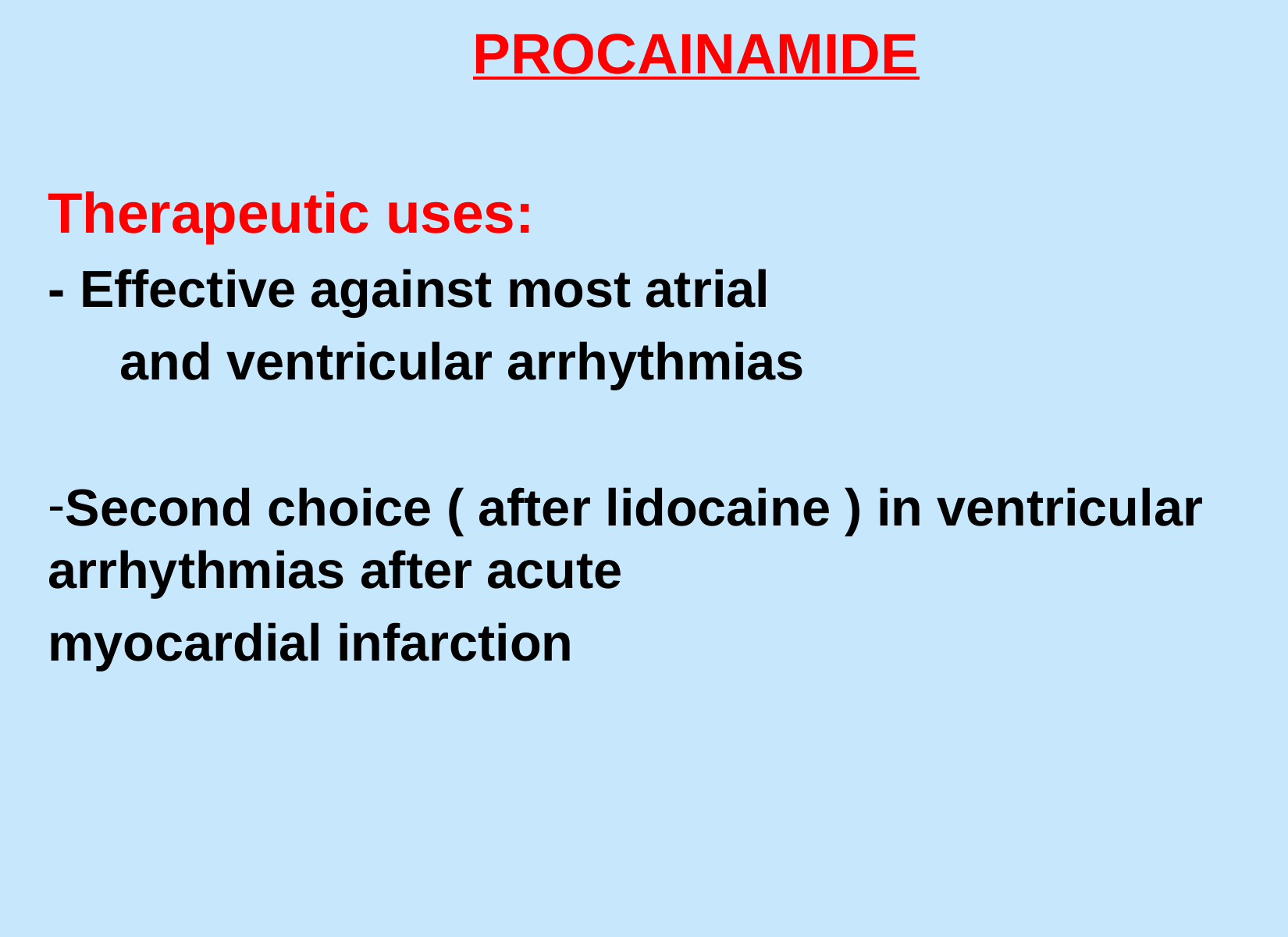

PROCAINAMIDE

Therapeutic uses:
- Effective against most atrial
     and ventricular arrhythmias

Second choice ( after lidocaine ) in ventricular arrhythmias after acute
myocardial infarction
#